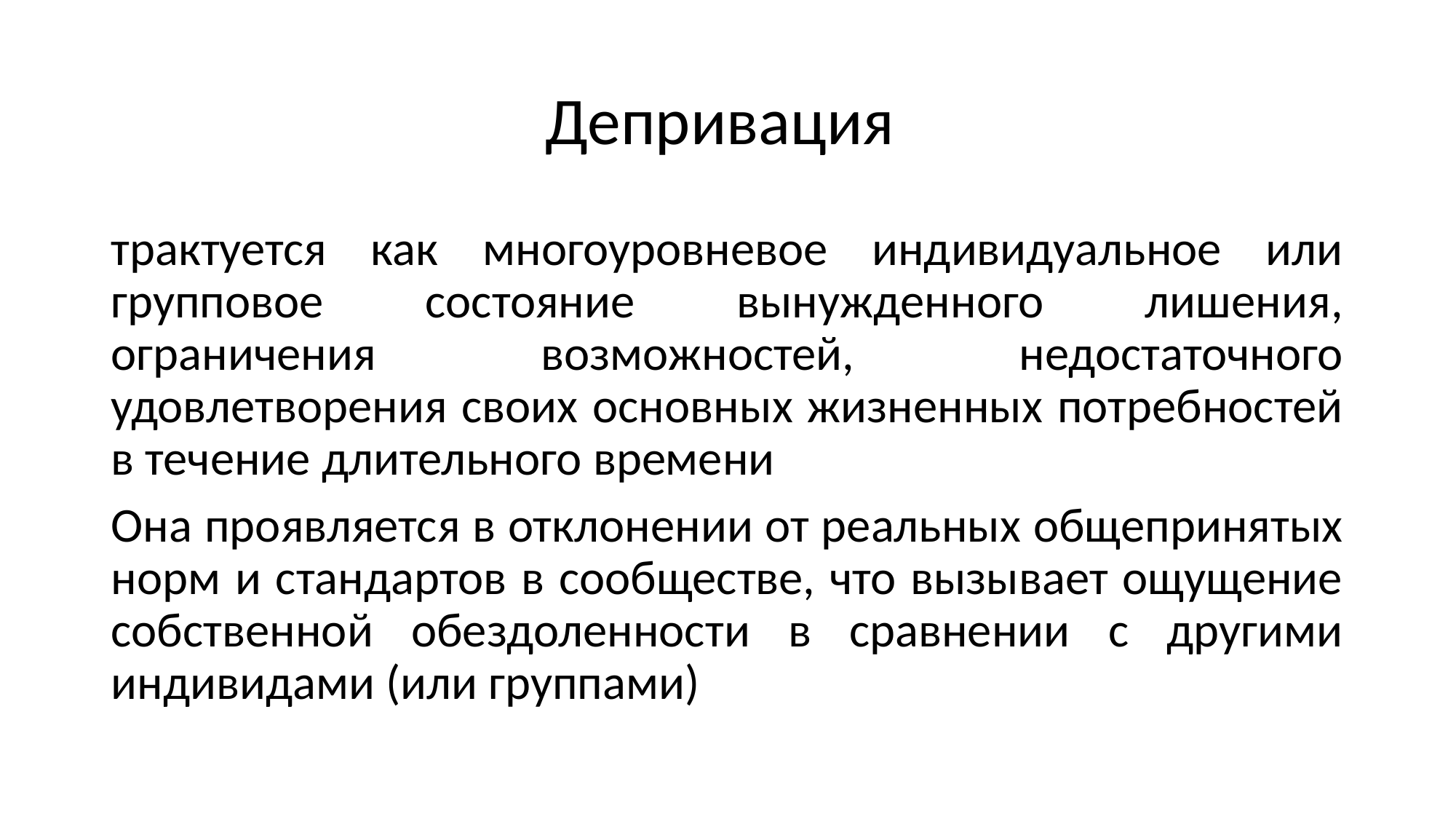

# Депривация
трактуется как многоуровневое индивидуальное или групповое состояние вынужденного лишения, ограничения возможностей, недостаточного удовлетворения своих основных жизненных потребностей в течение длительного времени
Она проявляется в отклонении от реальных общепринятых норм и стандартов в сообществе, что вызывает ощущение собственной обездоленности в сравнении с другими индивидами (или группами)